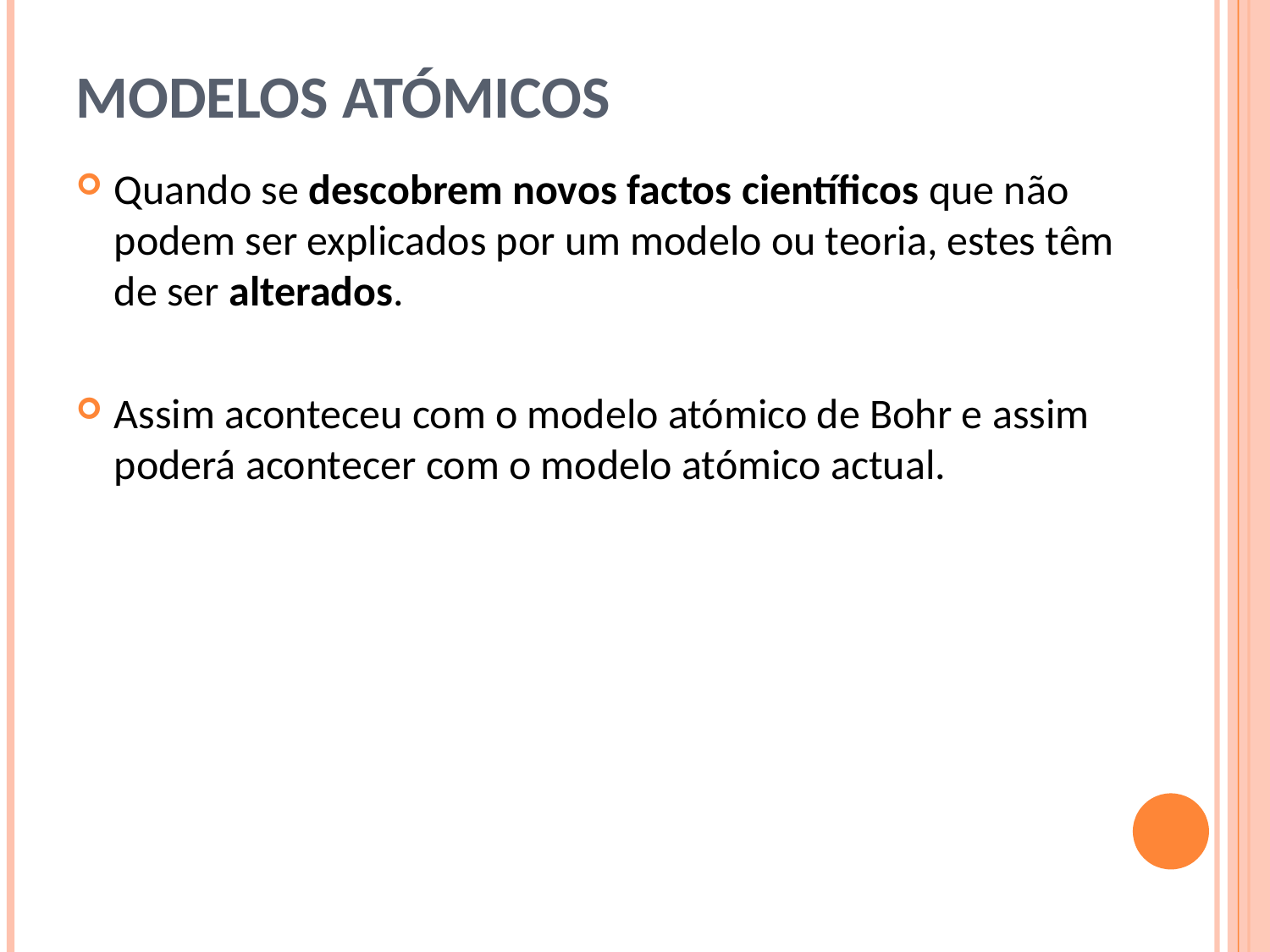

# Modelos atómicos
Quando se descobrem novos factos científicos que não podem ser explicados por um modelo ou teoria, estes têm
de ser alterados.

Assim aconteceu com o modelo atómico de Bohr e assim poderá acontecer com o modelo atómico actual.